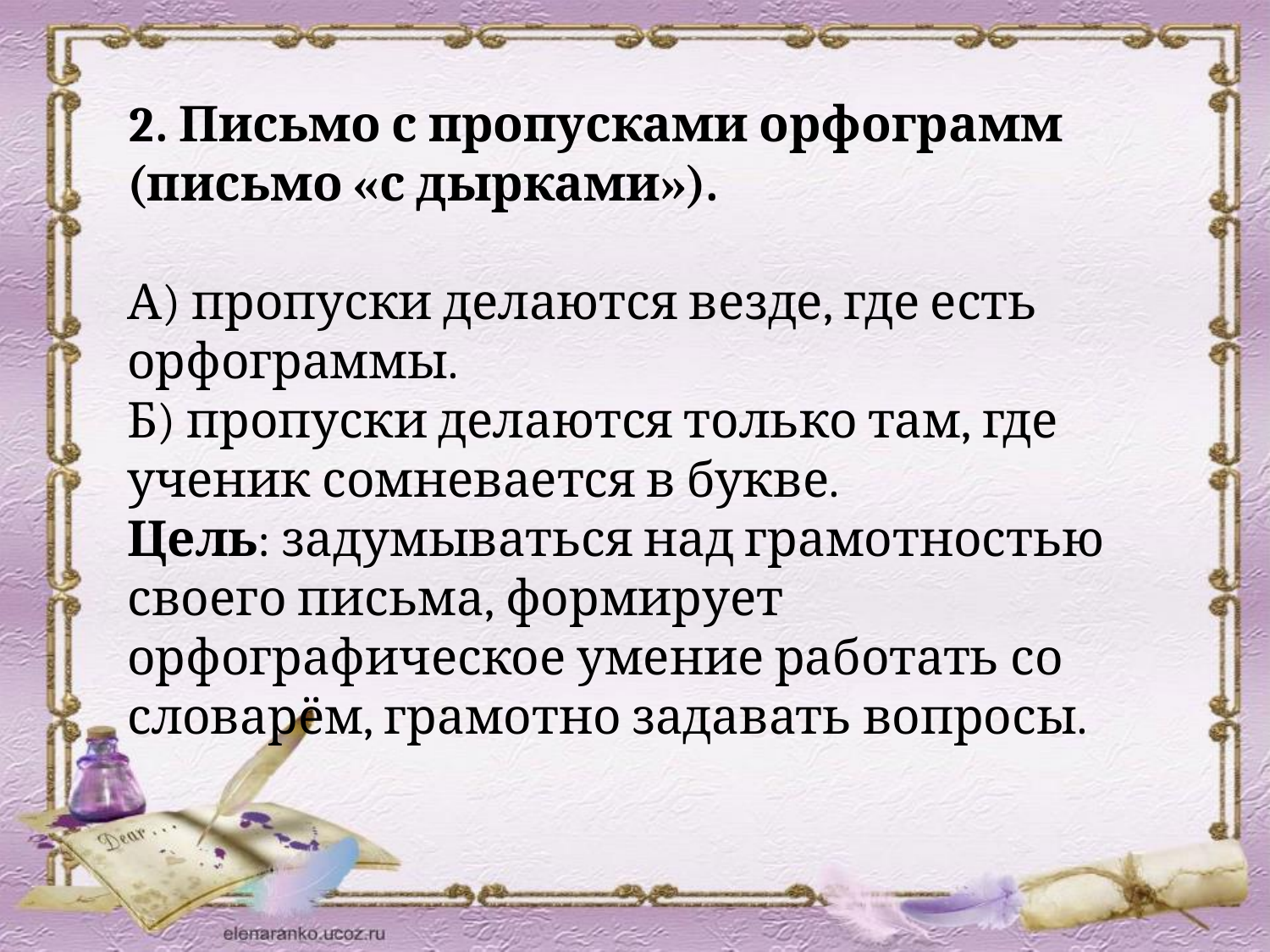

2. Письмо с пропусками орфограмм (письмо «с дырками»).
А) пропуски делаются везде, где есть орфограммы.
Б) пропуски делаются только там, где ученик сомневается в букве.
Цель: задумываться над грамотностью своего письма, формирует орфографическое умение работать со словарём, грамотно задавать вопросы.